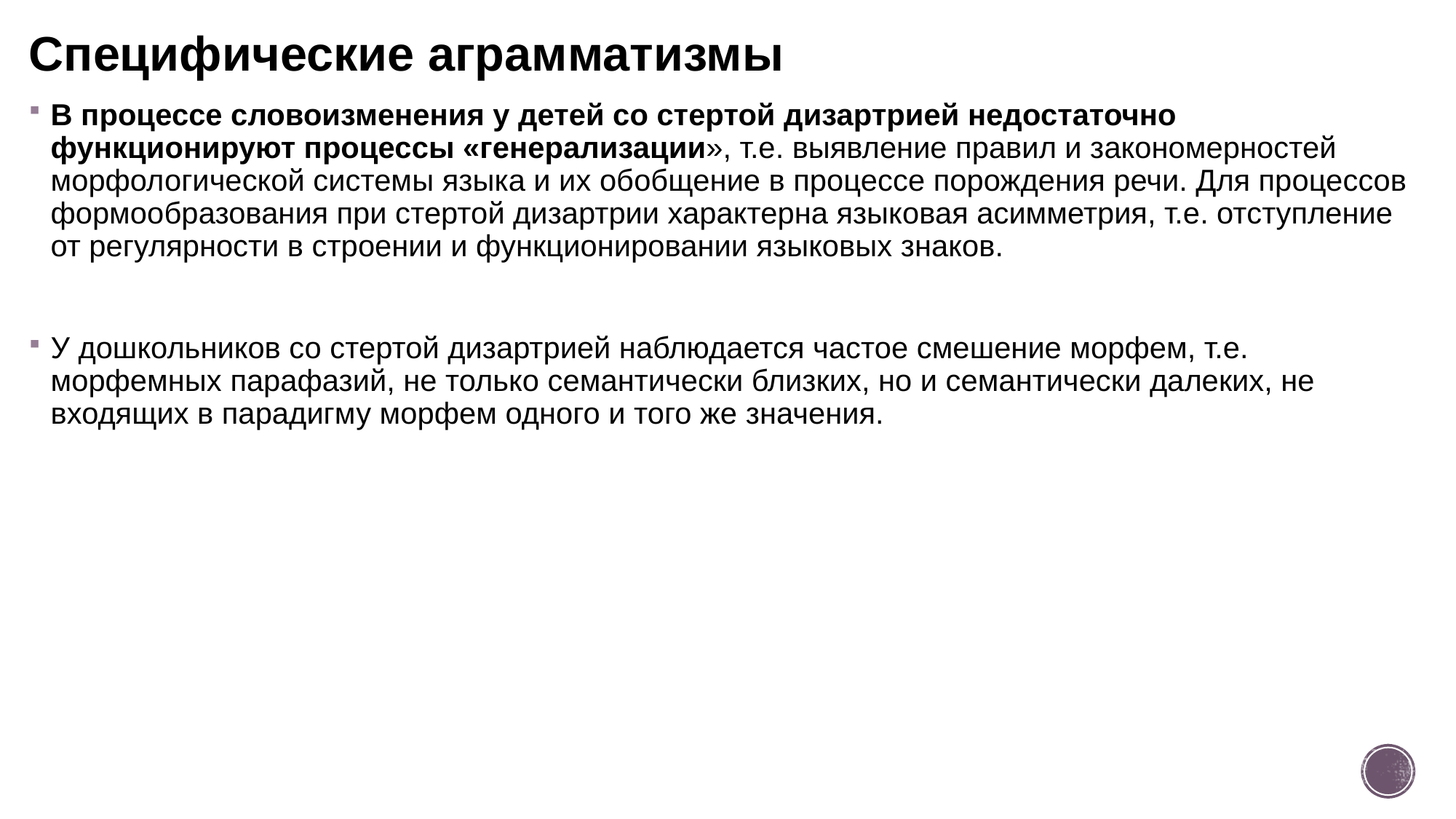

Специфические аграмматизмы
В процессе словоизменения у детей со стертой дизартрией недостаточно функционируют процессы «генерализации», т.е. выявление правил и закономерностей морфологической системы языка и их обобщение в процессе порождения речи. Для процессов формообразования при стертой дизартрии характерна языковая асимметрия, т.е. отступление от регулярности в строении и функционировании языковых знаков.

У дошкольников со стертой дизартрией наблюдается частое смешение морфем, т.е. морфемных парафазий, не только семантически близких, но и семантически далеких, не входящих в парадигму морфем одного и того же значения.